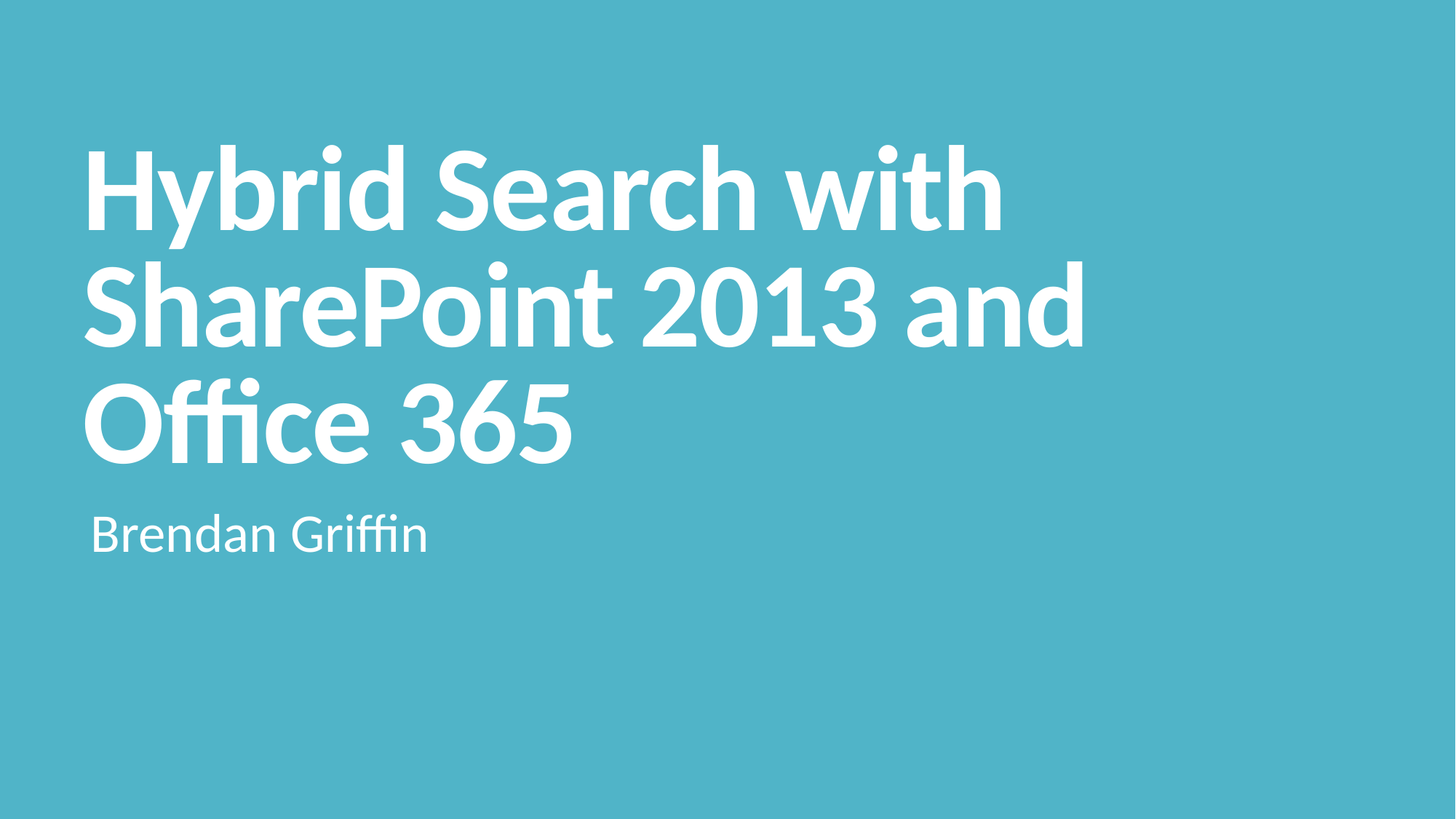

# Hybrid Search with SharePoint 2013 and Office 365
Brendan Griffin